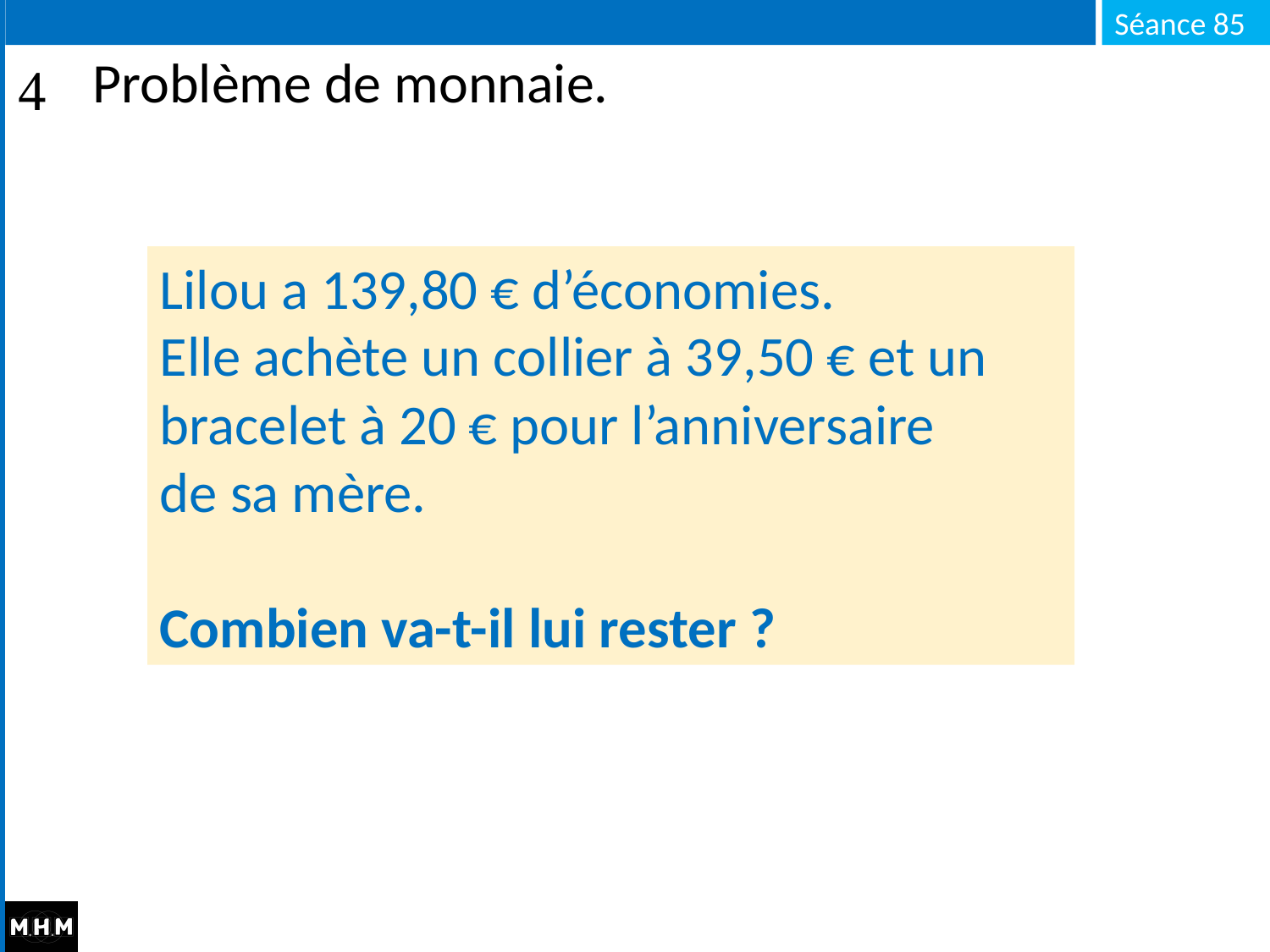

# Problème de monnaie.
Lilou a 139,80 € d’économies.
Elle achète un collier à 39,50 € et un bracelet à 20 € pour l’anniversaire          de sa mère.

Combien va-t-il lui rester ?